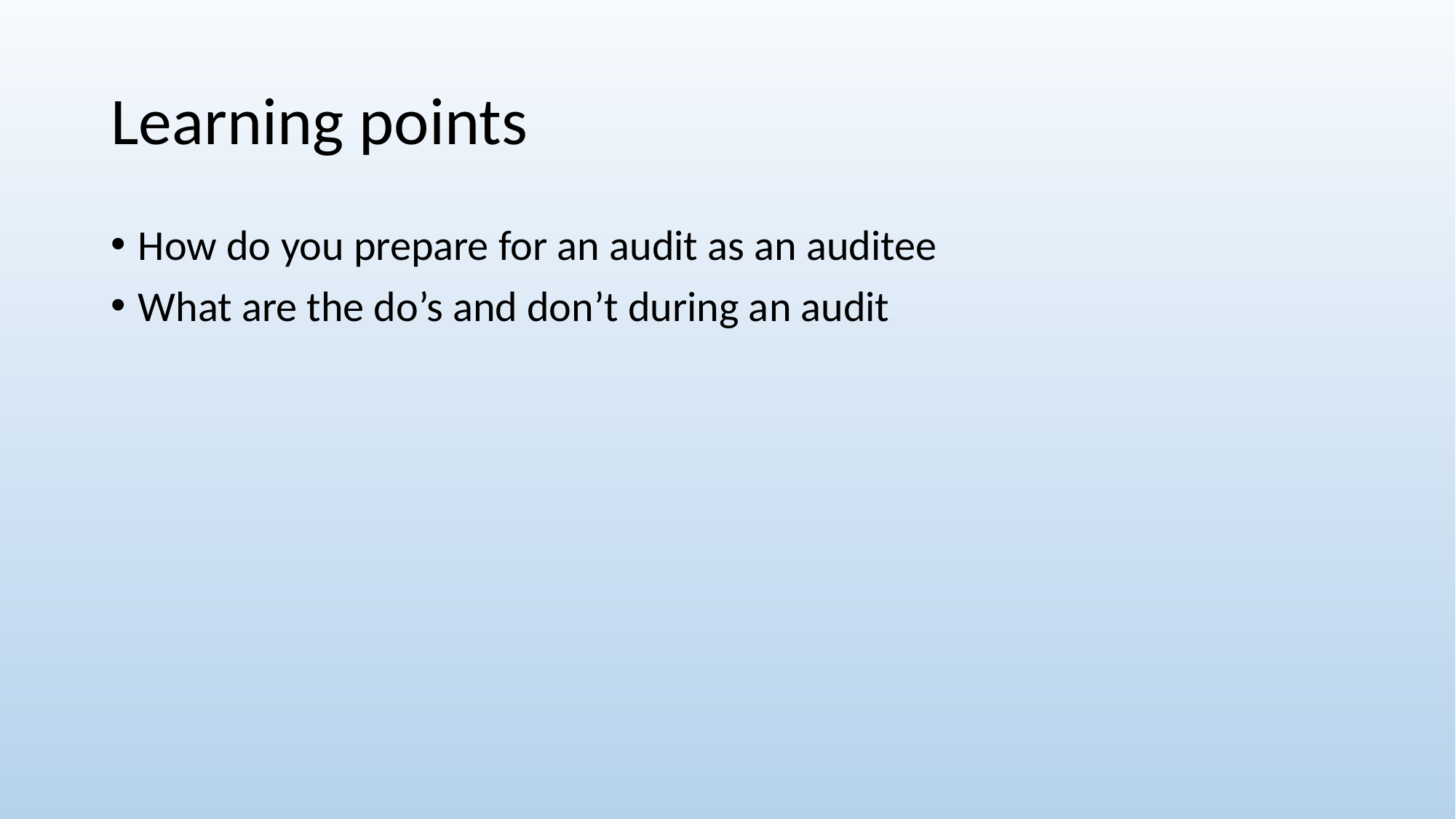

# Learning points
How do you prepare for an audit as an auditee
What are the do’s and don’t during an audit